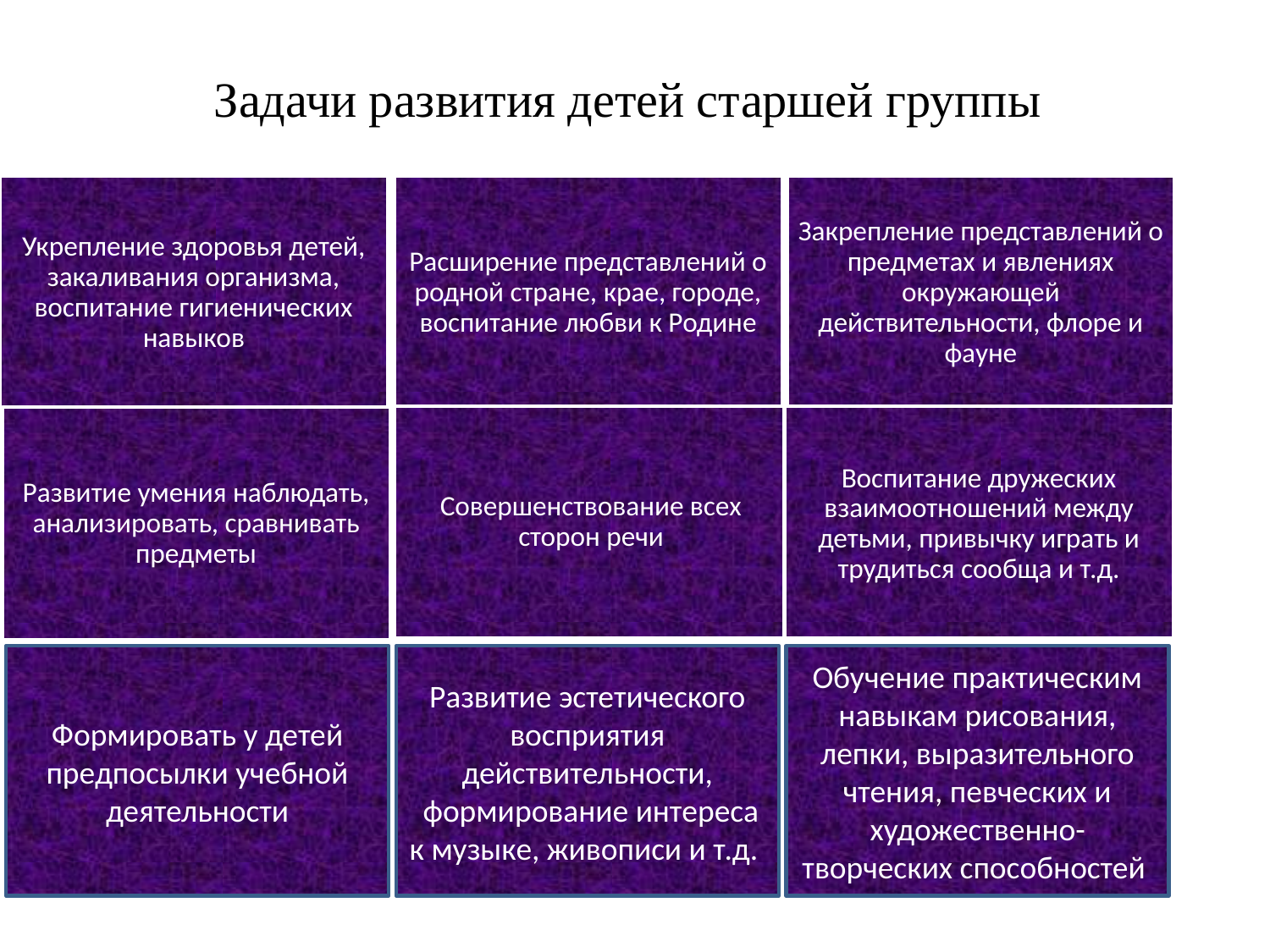

# Задачи развития детей старшей группы
Укрепление здоровья детей, закаливания организма, воспитание гигиенических навыков
Расширение представлений о родной стране, крае, городе, воспитание любви к Родине
Развитие умения наблюдать, анализировать, сравнивать предметы
Закрепление представлений о предметах и явлениях окружающей действительности, флоре и фауне
Совершенствование всех сторон речи

Воспитание дружеских взаимоотношений между детьми, привычку играть и трудиться сообща и т.д.

Формировать у детей предпосылки учебной деятельности
Развитие эстетического восприятия действительности,
 формирование интереса к музыке, живописи и т.д.
Обучение практическим навыкам рисования, лепки, выразительного чтения, певческих и художественно-творческих способностей